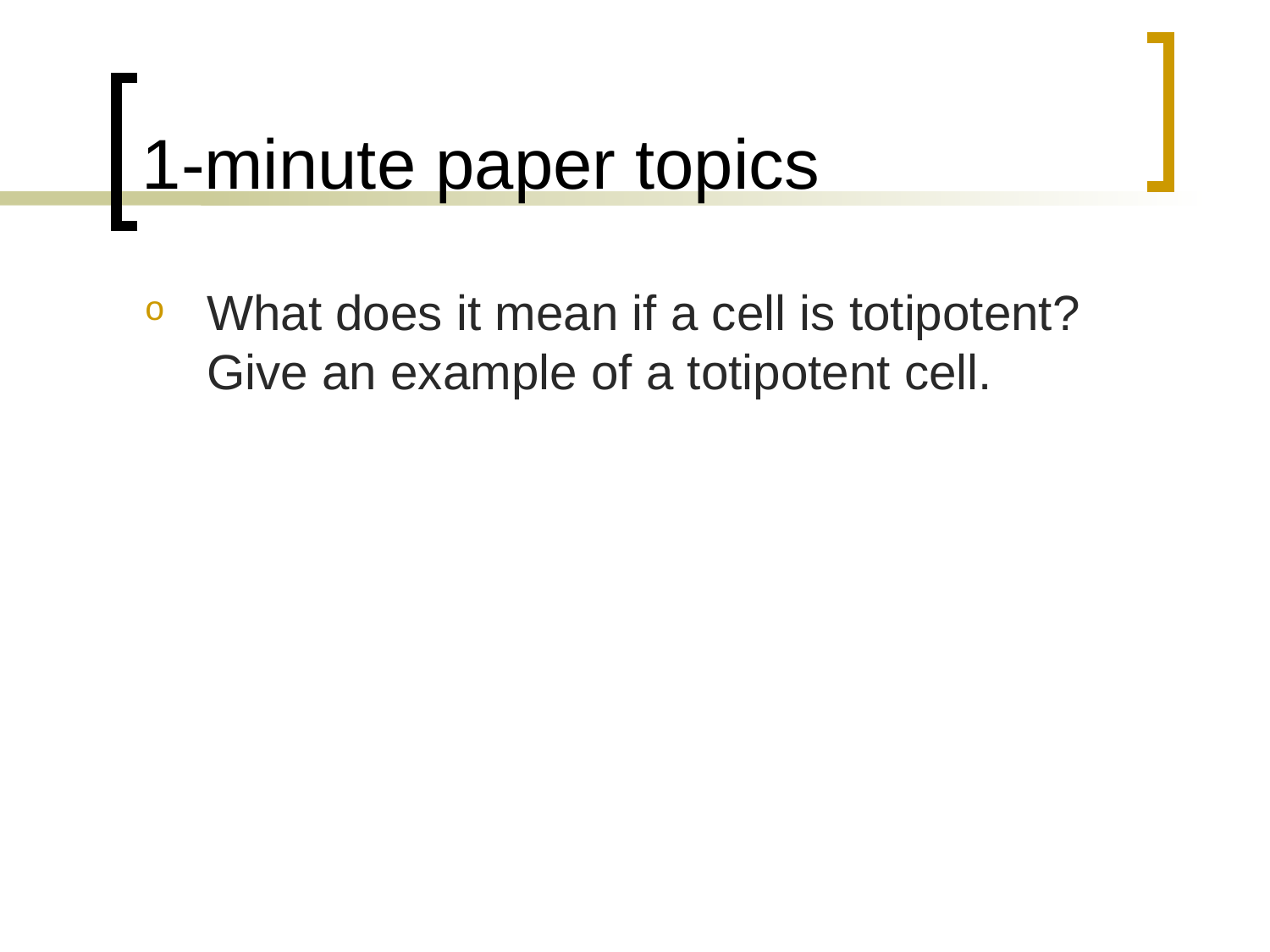

# 1-minute paper topics
What does it mean if a cell is totipotent? Give an example of a totipotent cell.